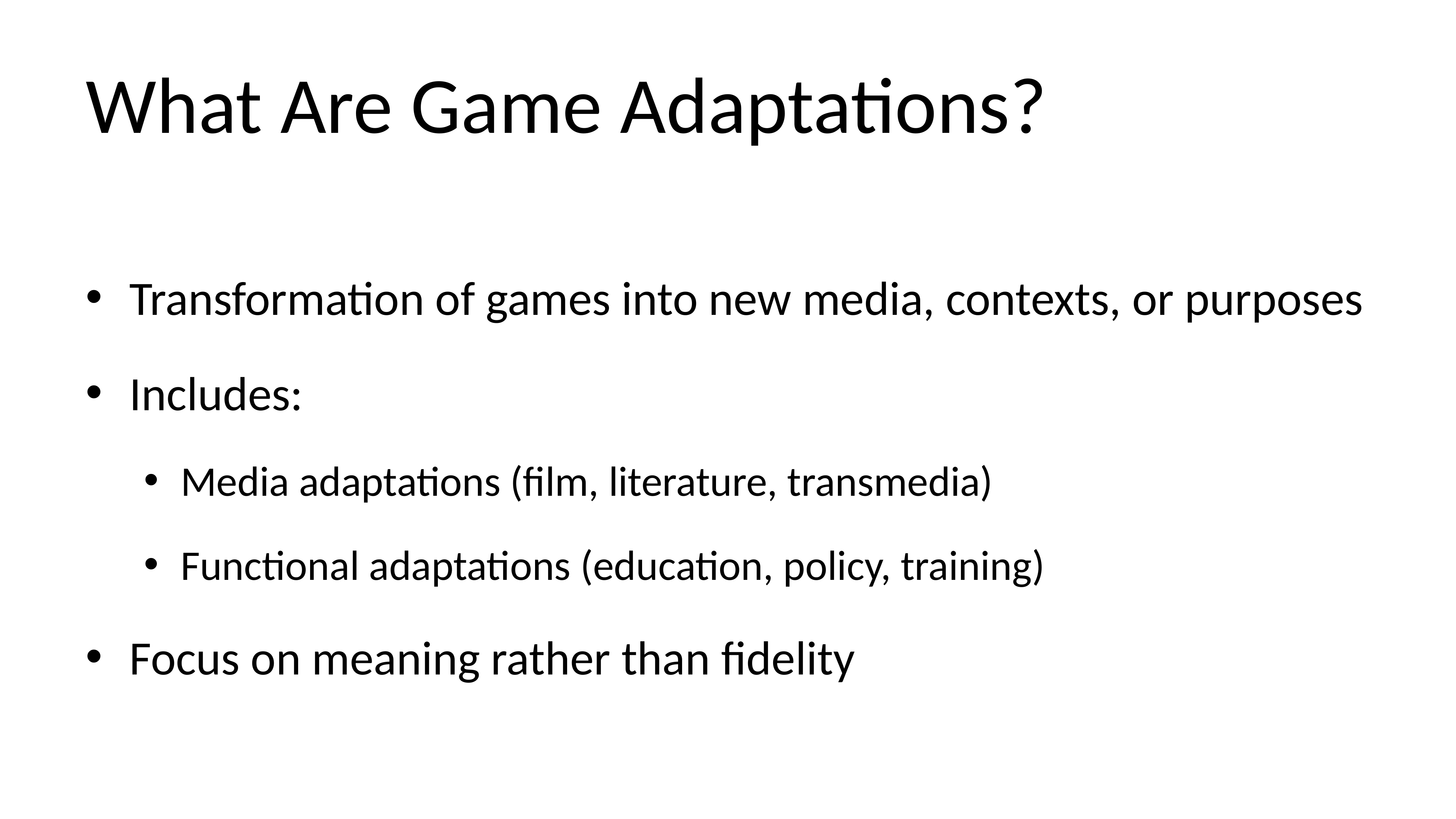

# What Are Game Adaptations?
Transformation of games into new media, contexts, or purposes
Includes:
Media adaptations (film, literature, transmedia)
Functional adaptations (education, policy, training)
Focus on meaning rather than fidelity